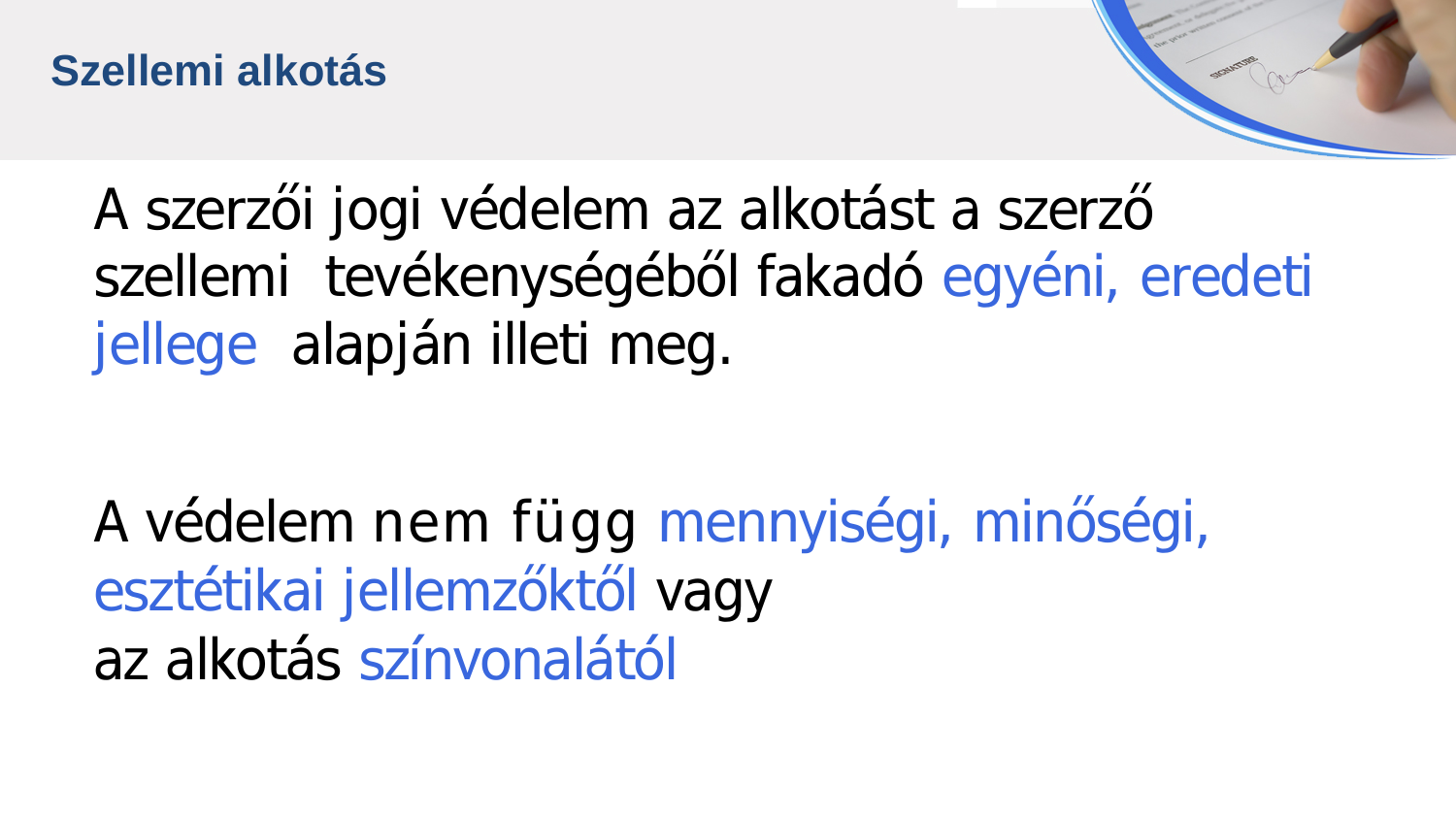

Szellemi alkotás

A szerzői jogi védelem az alkotást a szerző
szellemi  tevékenységéből fakadó egyéni, eredeti
jellege  alapján illeti meg.

A védelem nem függ mennyiségi, minőségi,
esztétikai jellemzőktől vagy
az alkotás színvonalától